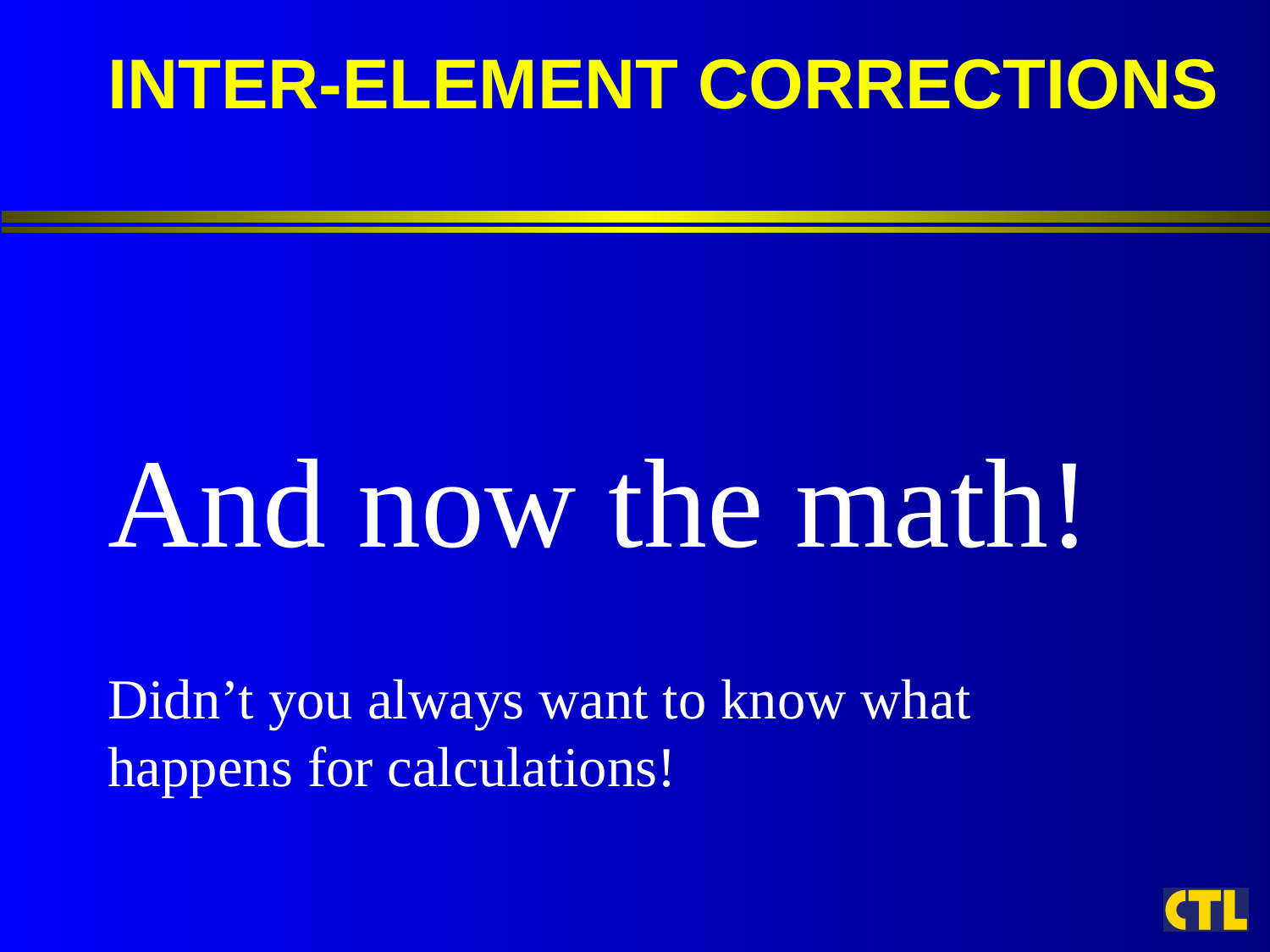

# Inter-element Corrections
And now the math!

Didn’t you always want to know what happens for calculations!